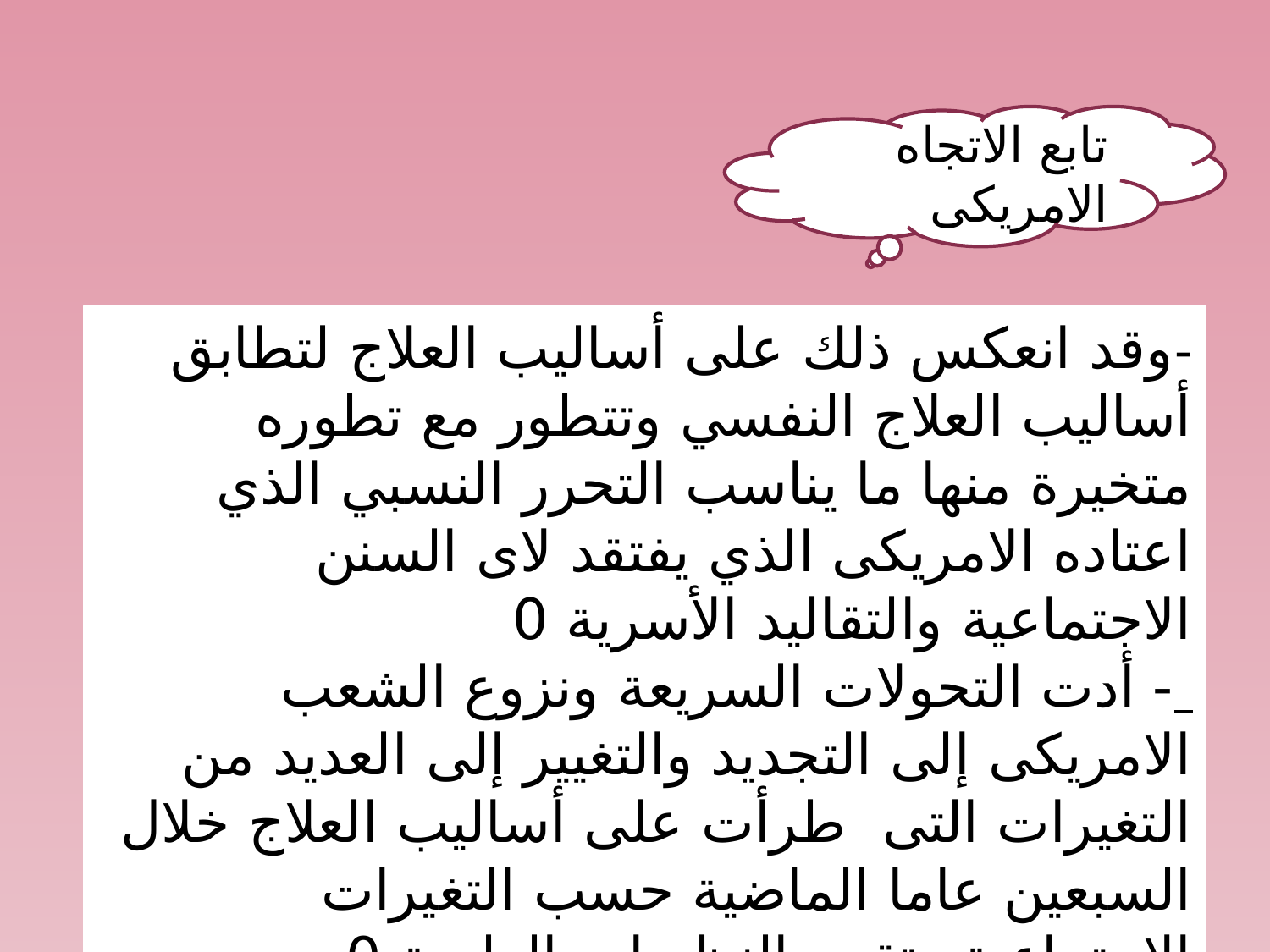

تابع الاتجاه الامريكى
-وقد انعكس ذلك على أساليب العلاج لتطابق أساليب العلاج النفسي وتتطور مع تطوره متخيرة منها ما يناسب التحرر النسبي الذي اعتاده الامريكى الذي يفتقد لاى السنن الاجتماعية والتقاليد الأسرية 0
 - أدت التحولات السريعة ونزوع الشعب الامريكى إلى التجديد والتغيير إلى العديد من التغيرات التى  طرأت على أساليب العلاج خلال  السبعين عاما الماضية حسب التغيرات الاجتماعية وتقدم النظريات العلمية 0